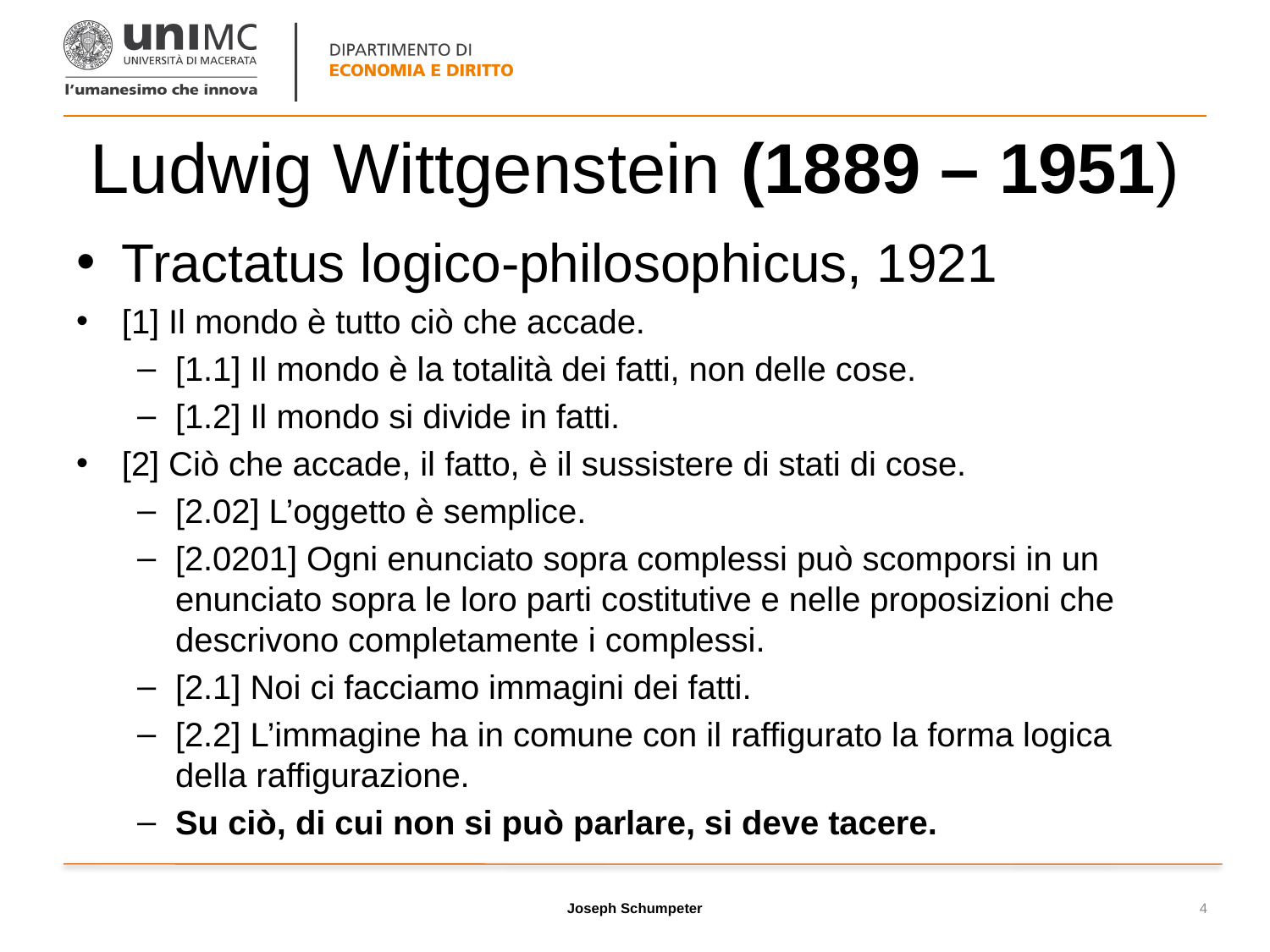

# Ludwig Wittgenstein (1889 – 1951)
Tractatus logico-philosophicus, 1921
[1] Il mondo è tutto ciò che accade.
[1.1] Il mondo è la totalità dei fatti, non delle cose.
[1.2] Il mondo si divide in fatti.
[2] Ciò che accade, il fatto, è il sussistere di stati di cose.
[2.02] L’oggetto è semplice.
[2.0201] Ogni enunciato sopra complessi può scomporsi in un enunciato sopra le loro parti costitutive e nelle proposizioni che descrivono completamente i complessi.
[2.1] Noi ci facciamo immagini dei fatti.
[2.2] L’immagine ha in comune con il raffigurato la forma logica della raffigurazione.
Su ciò, di cui non si può parlare, si deve tacere.

Joseph Schumpeter
4